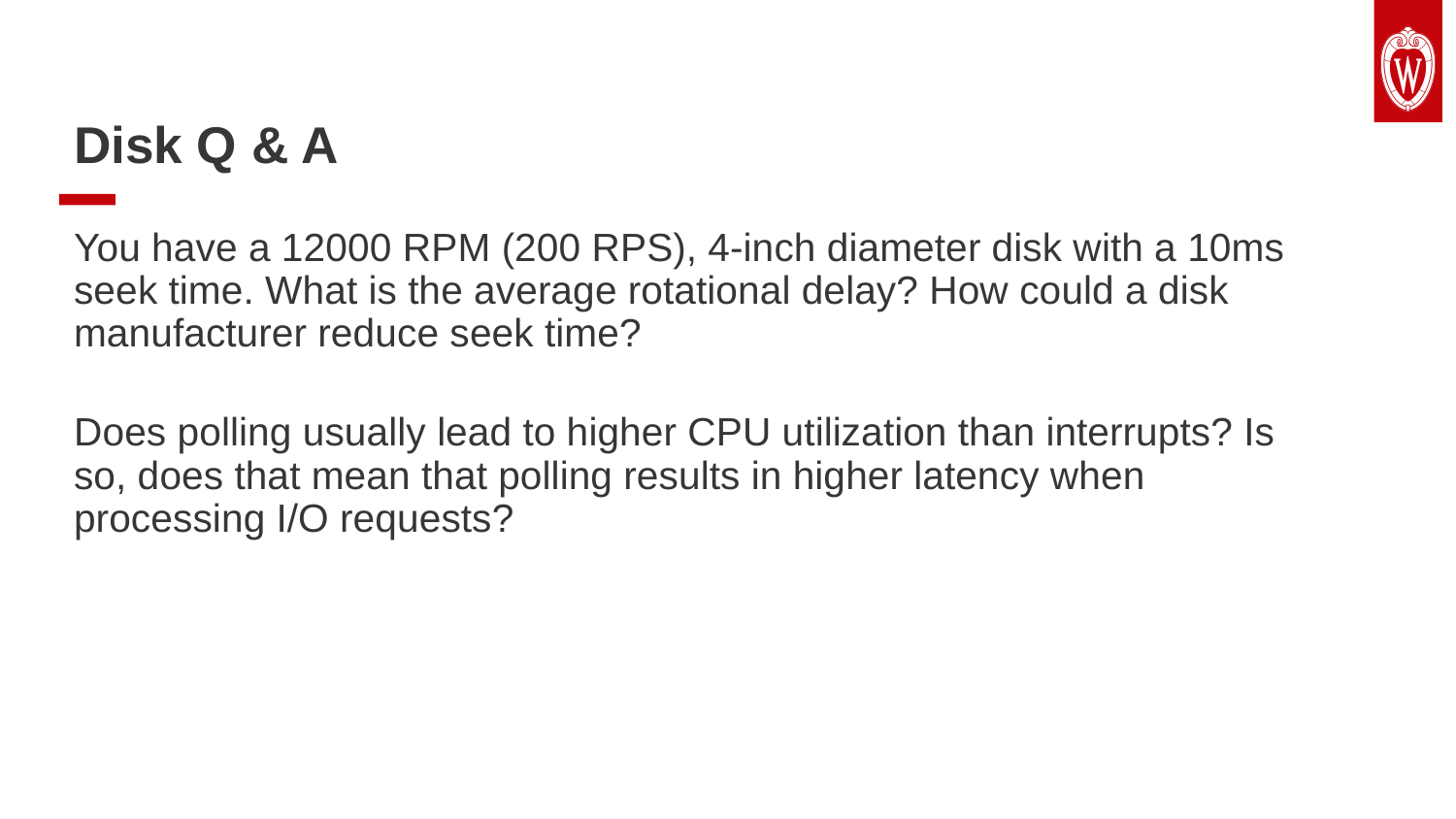

Disk Q & A
You have a 12000 RPM (200 RPS), 4-inch diameter disk with a 10ms seek time. What is the average rotational delay? How could a disk manufacturer reduce seek time?

Does polling usually lead to higher CPU utilization than interrupts? Is so, does that mean that polling results in higher latency when processing I/O requests?